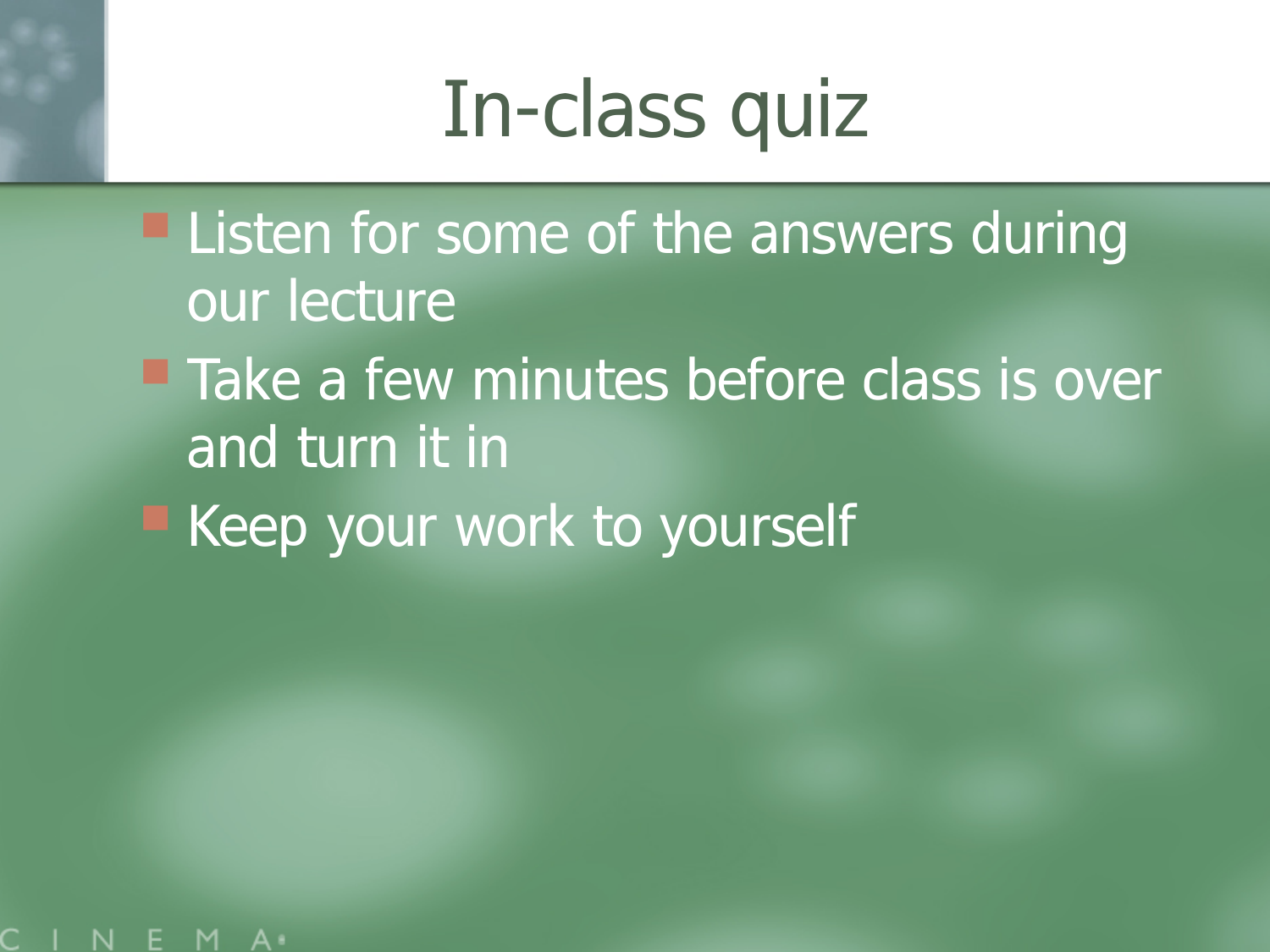

# In-class quiz
Listen for some of the answers during our lecture
Take a few minutes before class is over and turn it in
Keep your work to yourself